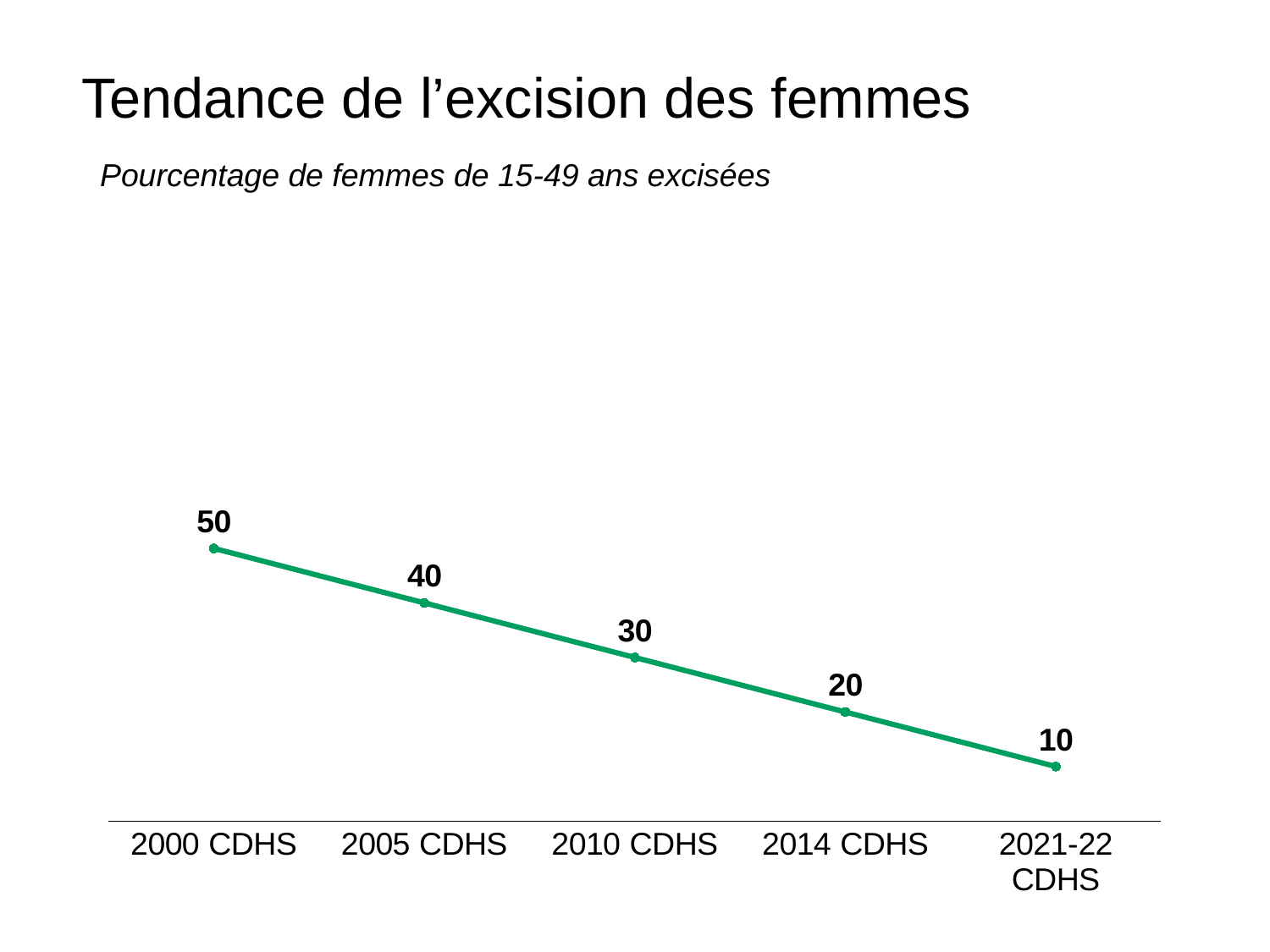

# Tendance de l’excision des femmes
Pourcentage de femmes de 15-49 ans excisées

### Chart

| Category | Column3 |
|---|---|
| 2000 CDHS | 50.0 |
| 2005 CDHS | 40.0 |
| 2010 CDHS | 30.0 |
| 2014 CDHS | 20.0 |
| 2021-22 CDHS | 10.0 |